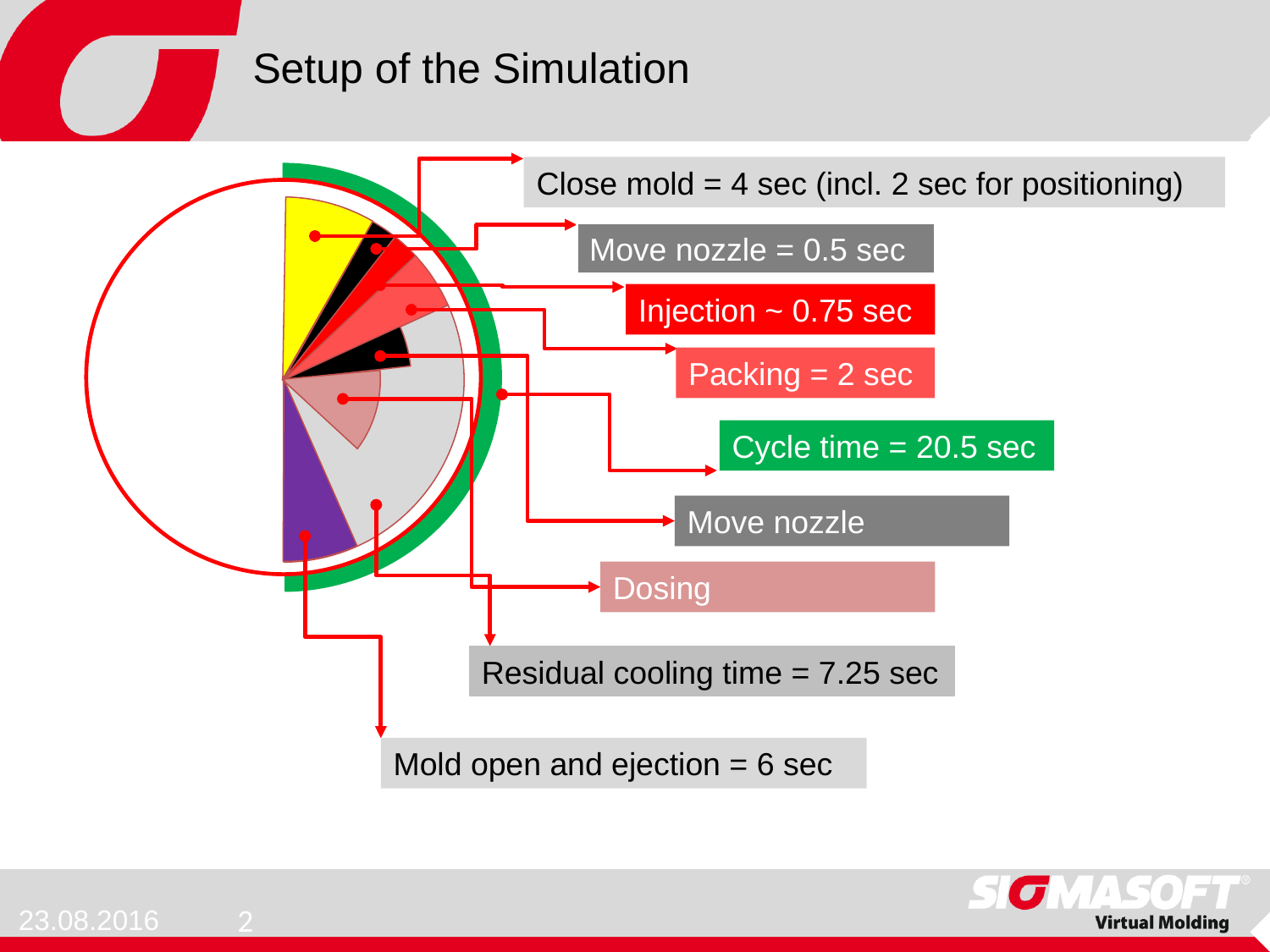

# Setup of the Simulation
Close mold = 4 sec (incl. 2 sec for positioning)

Move nozzle = 0.5 sec

Injection ~ 0.75 sec
Packing = 2 sec
Cycle time = 20.5 sec
Move nozzle
Dosing
Residual cooling time = 7.25 sec
Mold open and ejection = 6 sec
2